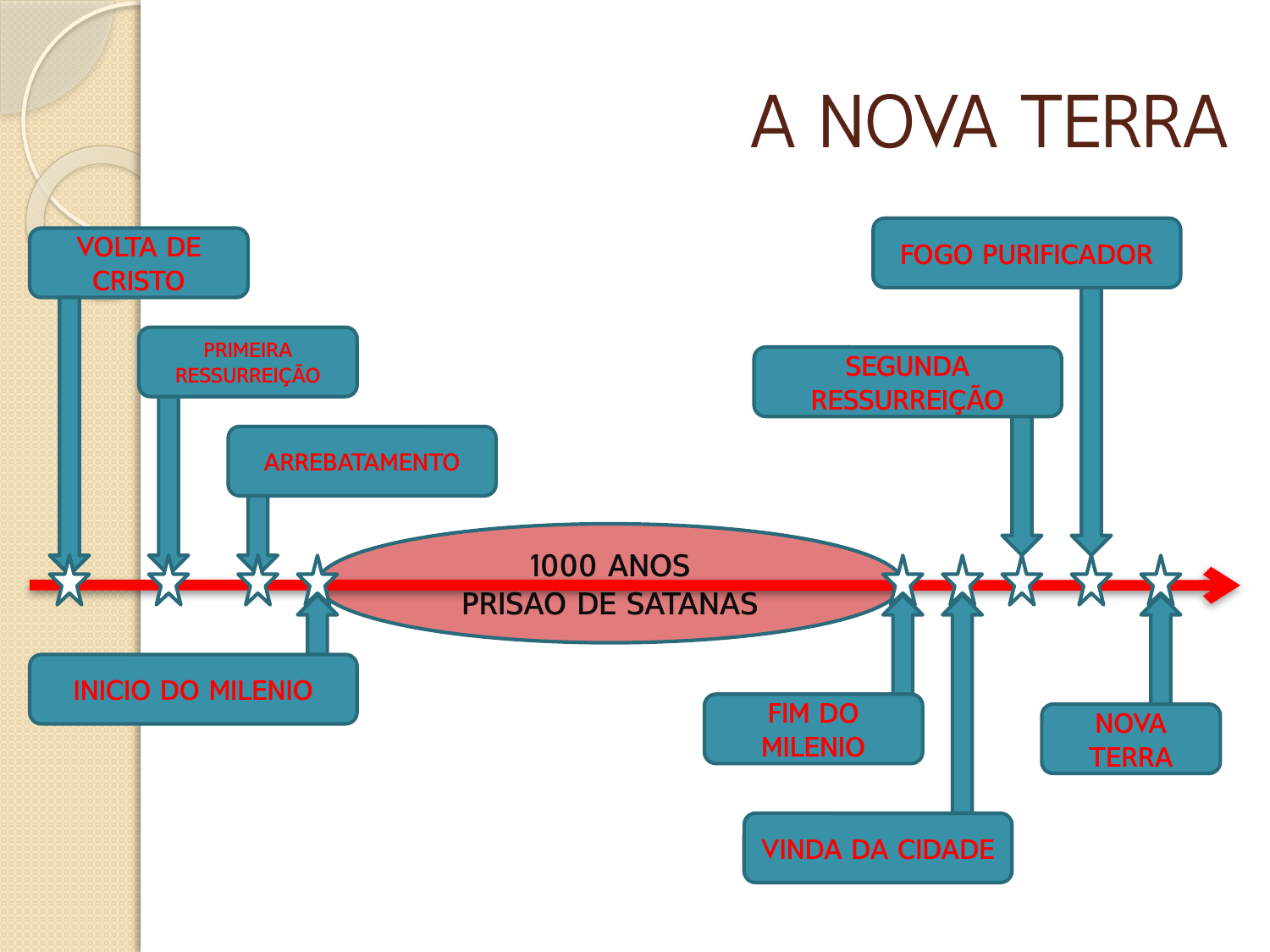

# A NOVA TERRA
FOGO PURIFICADOR
VOLTA DE CRISTO

PRIMEIRA RESSURREIÇÃO
SEGUNDA RESSURREIÇÃO

ARREBATAMENTO

1000 ANOS
PRISÃO DE SATANÁS

INICIO DO MILENIO
FIM DO MILENIO
NOVA TERRA
VINDA DA CIDADE